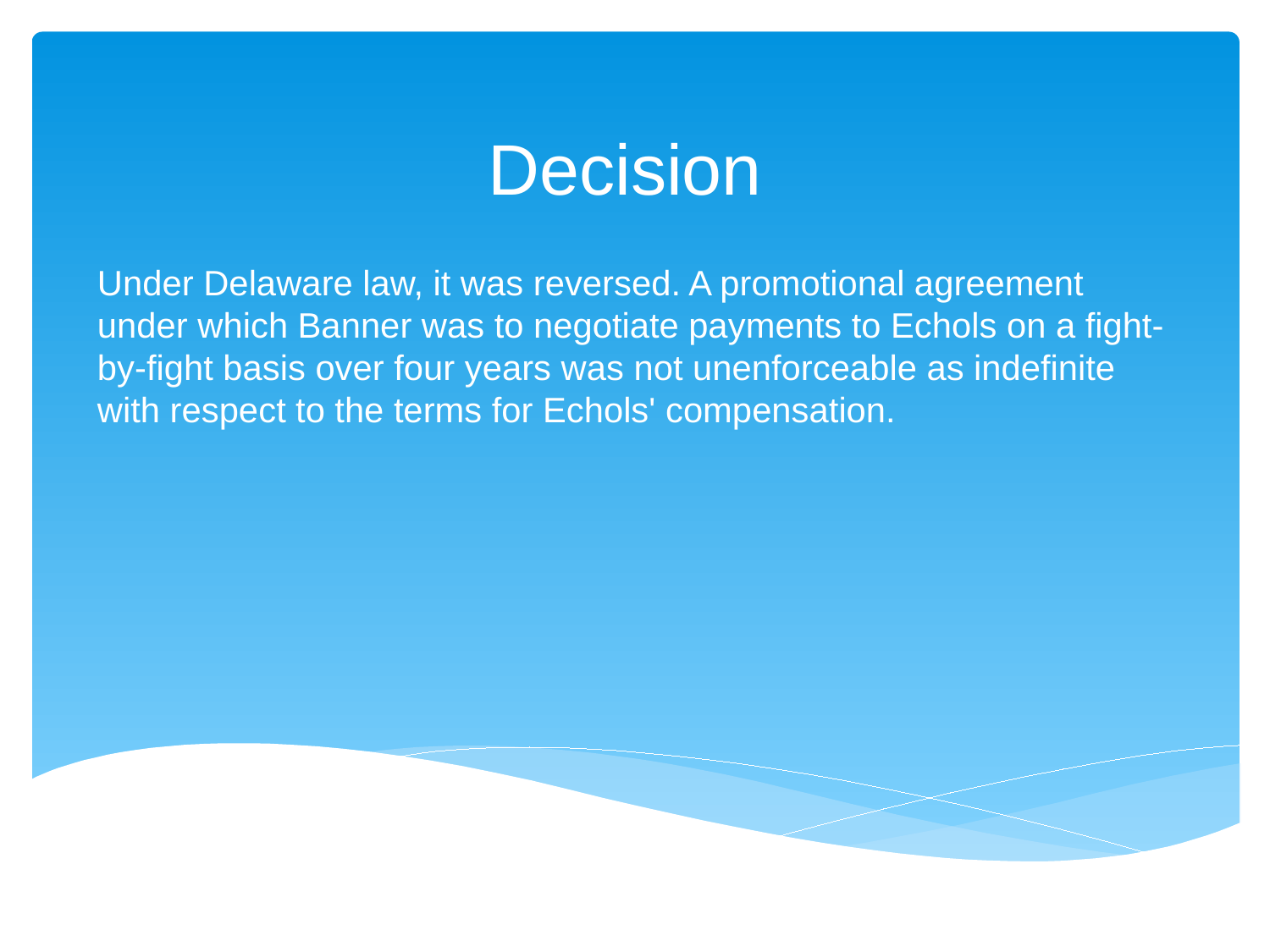

# Decision
Under Delaware law, it was reversed. A promotional agreement under which Banner was to negotiate payments to Echols on a fight-by-fight basis over four years was not unenforceable as indefinite with respect to the terms for Echols' compensation.